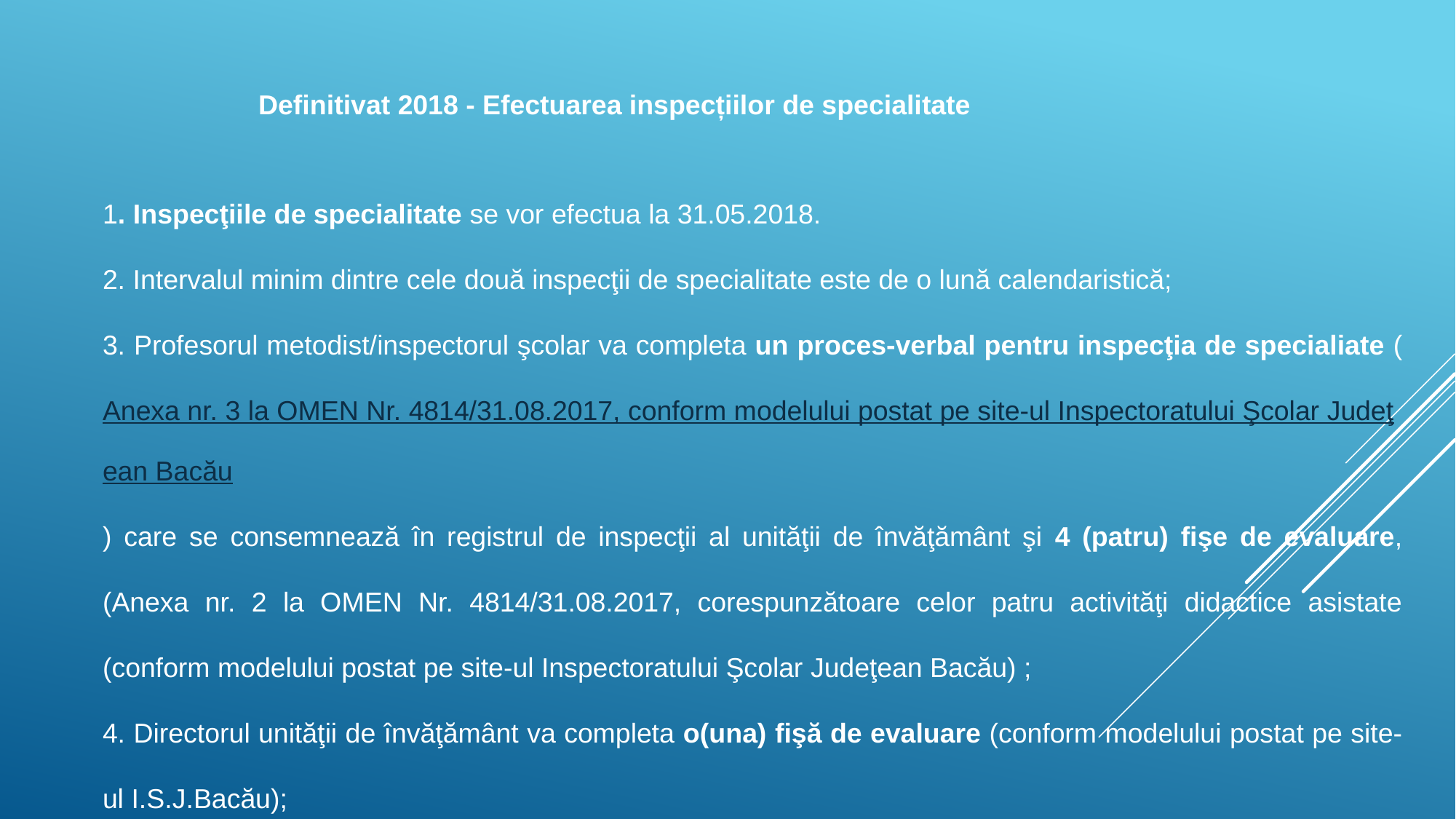

Definitivat 2018 - Efectuarea inspecțiilor de specialitate

1. Inspecţiile de specialitate se vor efectua la 31.05.2018.
2. Intervalul minim dintre cele două inspecţii de specialitate este de o lună calendaristică;
3. Profesorul metodist/inspectorul şcolar va completa un proces-verbal pentru inspecţia de specialiate (Anexa nr. 3 la OMEN Nr. 4814/31.08.2017, conform modelului postat pe site-ul Inspectoratului Şcolar Judeţean Bacău) care se consemnează în registrul de inspecţii al unităţii de învăţământ şi 4 (patru) fişe de evaluare, (Anexa nr. 2 la OMEN Nr. 4814/31.08.2017, corespunzătoare celor patru activităţi didactice asistate (conform modelului postat pe site-ul Inspectoratului Şcolar Judeţean Bacău) ;
4. Directorul unităţii de învăţământ va completa o(una) fişă de evaluare (conform modelului postat pe site-ul I.S.J.Bacău);